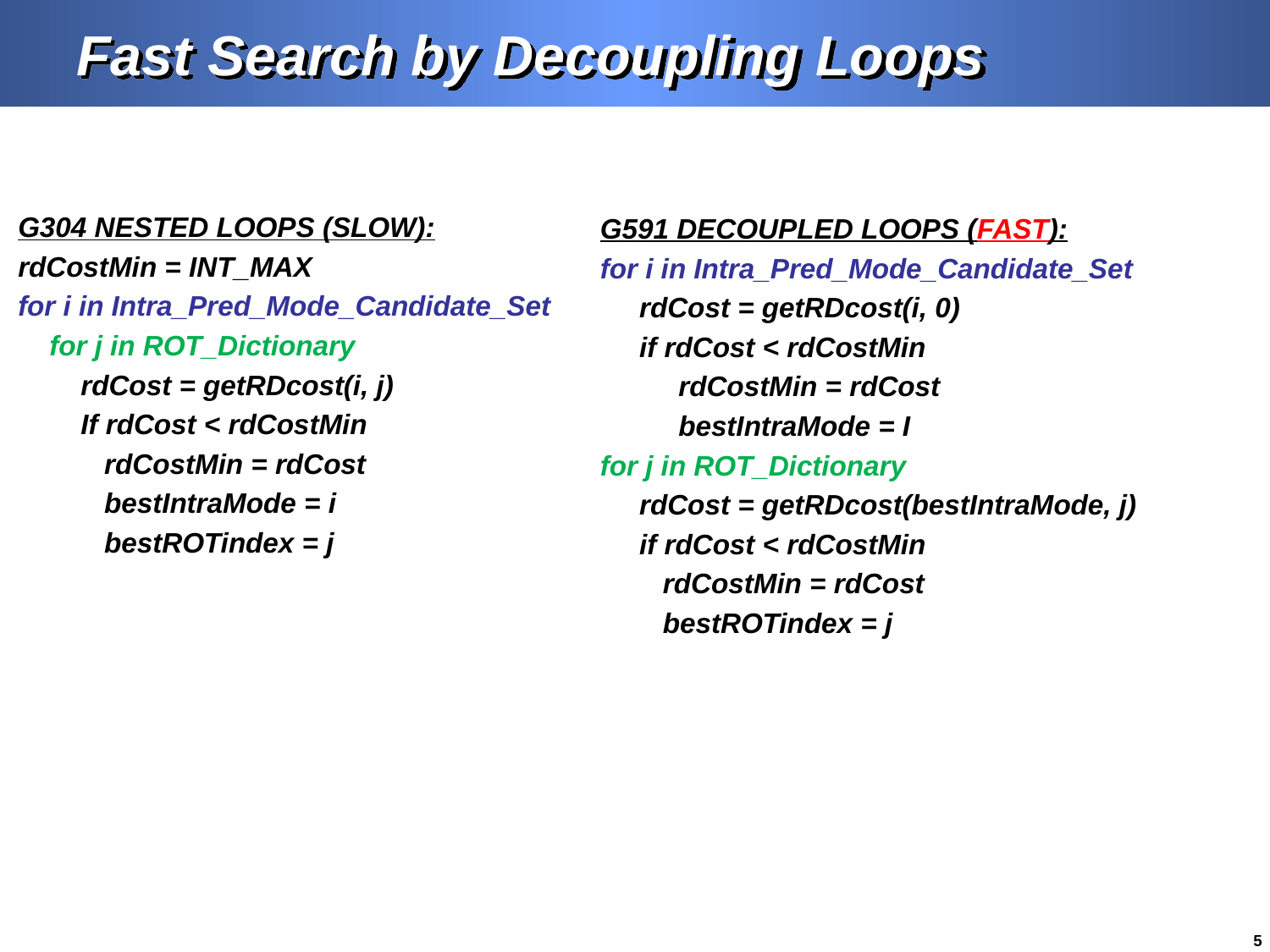

# Fast Search by Decoupling Loops
G304 NESTED LOOPS (SLOW):
rdCostMin = INT_MAX
for i in Intra_Pred_Mode_Candidate_Set
    for j in ROT_Dictionary
        rdCost = getRDcost(i, j)
        If rdCost < rdCostMin
           rdCostMin = rdCost
           bestIntraMode = i
           bestROTindex = j

G591 DECOUPLED LOOPS (FAST):
for i in Intra_Pred_Mode_Candidate_Set
     rdCost = getRDcost(i, 0)
     if rdCost < rdCostMin
          rdCostMin = rdCost
          bestIntraMode = I
for j in ROT_Dictionary
     rdCost = getRDcost(bestIntraMode, j)
     if rdCost < rdCostMin
        rdCostMin = rdCost
        bestROTindex = j
5